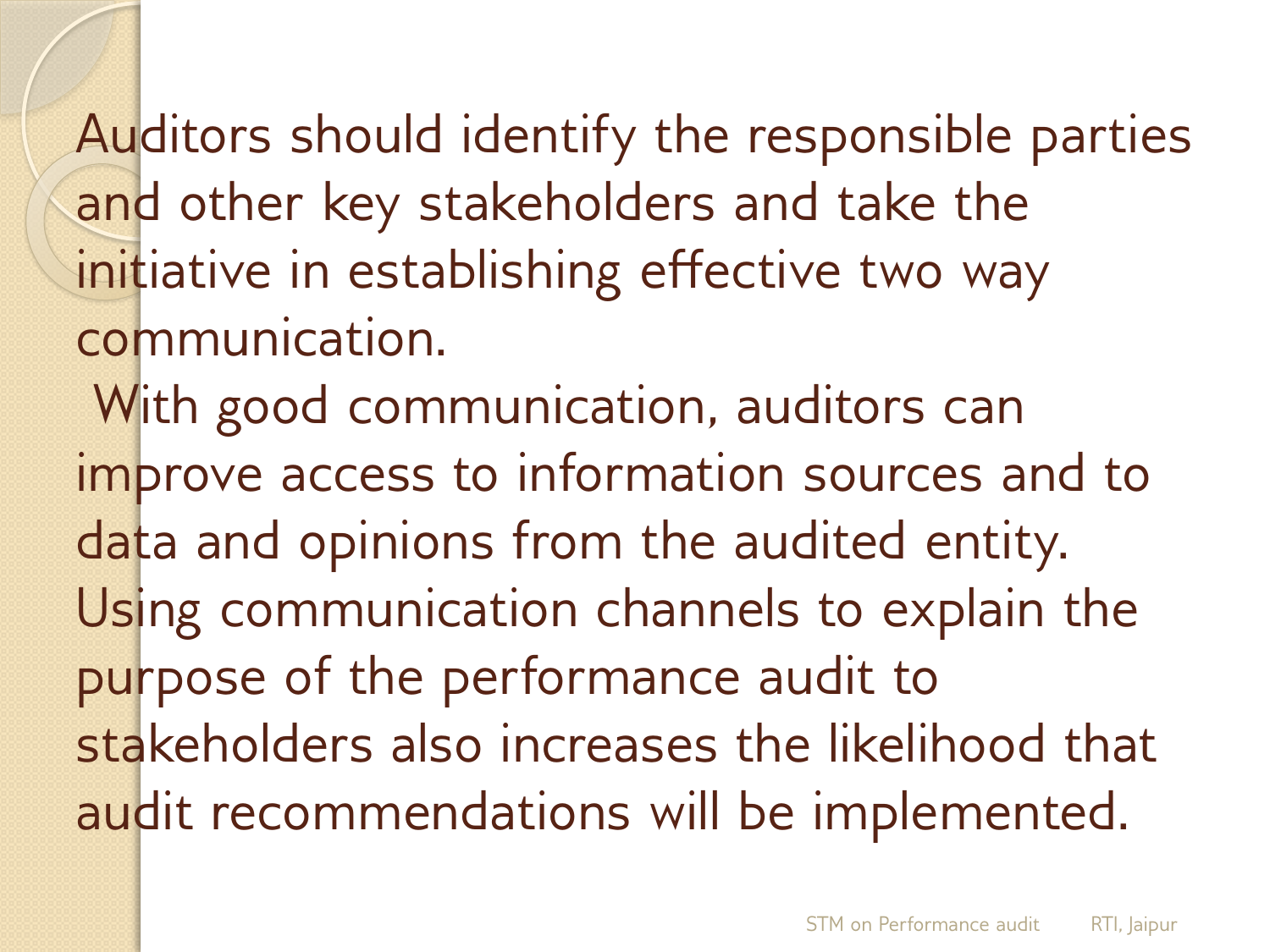

# Auditors should identify the responsible parties and other key stakeholders and take the initiative in establishing effective two way communication. With good communication, auditors can improve access to information sources and to data and opinions from the audited entity. Using communication channels to explain the purpose of the performance audit to stakeholders also increases the likelihood that audit recommendations will be implemented.
STM on Performance audit        RTI, Jaipur